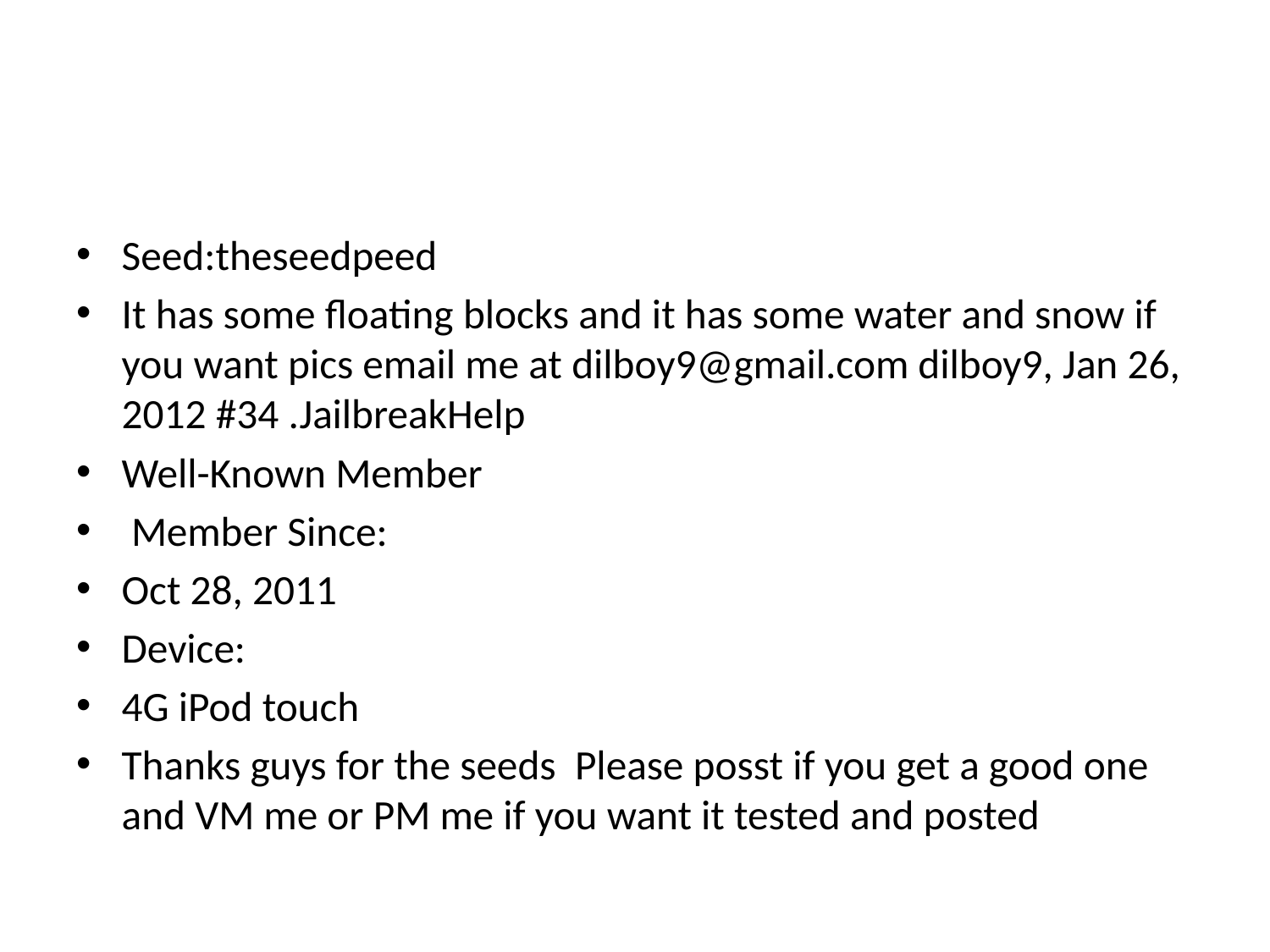

#
Seed:theseedpeed
It has some floating blocks and it has some water and snow if you want pics email me at dilboy9@gmail.com dilboy9, Jan 26, 2012 #34 .JailbreakHelp
Well-Known Member
 Member Since:
Oct 28, 2011
Device:
4G iPod touch
Thanks guys for the seeds  Please posst if you get a good one and VM me or PM me if you want it tested and posted